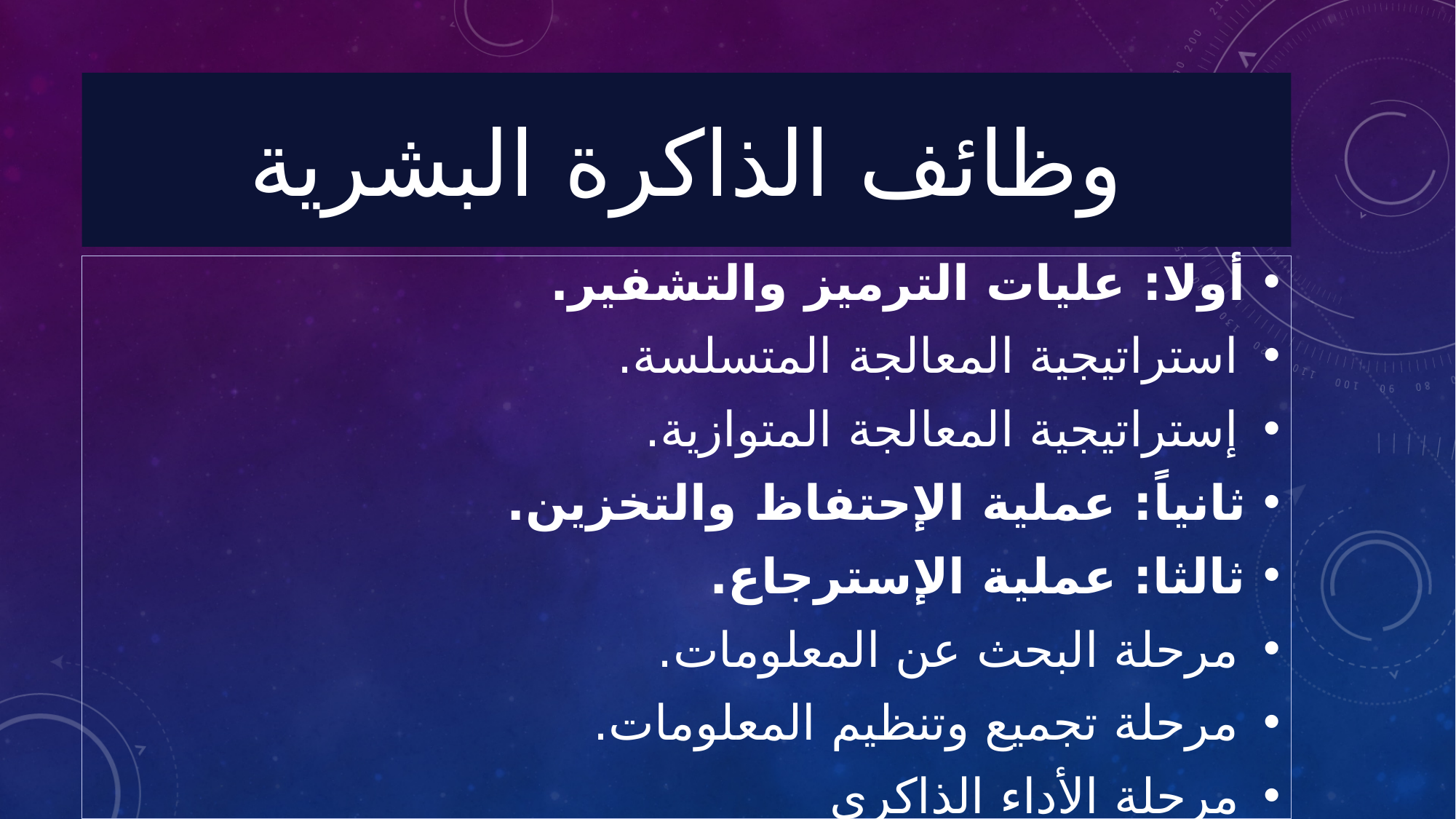

# وظائف الذاكرة البشرية
أولا: عليات الترميز والتشفير.
استراتيجية المعالجة المتسلسة.
إستراتيجية المعالجة المتوازية.
ثانياً: عملية الإحتفاظ والتخزين.
ثالثا: عملية الإسترجاع.
مرحلة البحث عن المعلومات.
مرحلة تجميع وتنظيم المعلومات.
مرحلة الأداء الذاكري